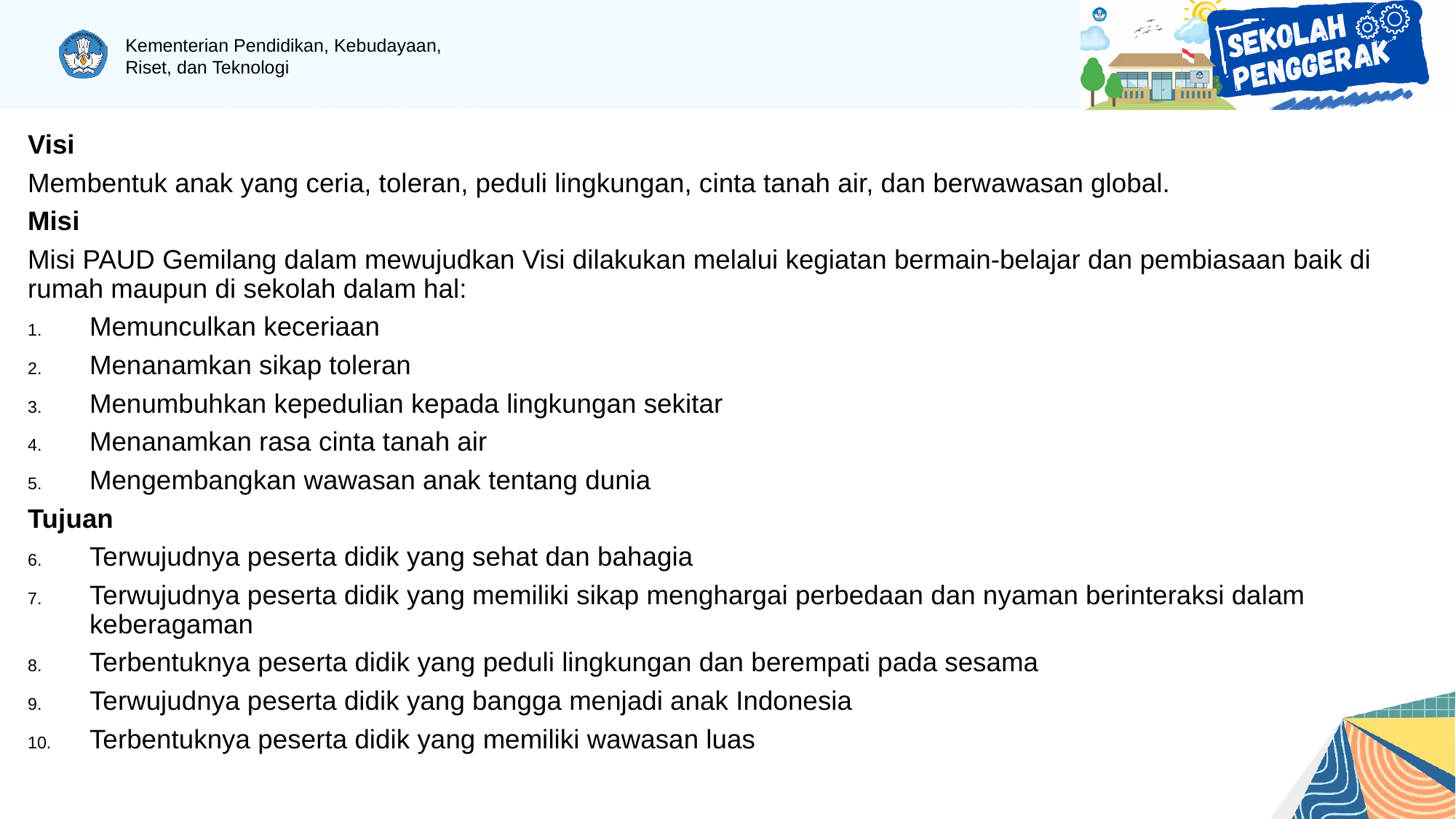

Visi
Membentuk anak yang ceria, toleran, peduli lingkungan, cinta tanah air, dan berwawasan global.
Misi
Misi PAUD Gemilang dalam mewujudkan Visi dilakukan melalui kegiatan bermain-belajar dan pembiasaan baik di rumah maupun di sekolah dalam hal:
Memunculkan keceriaan
Menanamkan sikap toleran
Menumbuhkan kepedulian kepada lingkungan sekitar
Menanamkan rasa cinta tanah air
Mengembangkan wawasan anak tentang dunia
Tujuan
Terwujudnya peserta didik yang sehat dan bahagia
Terwujudnya peserta didik yang memiliki sikap menghargai perbedaan dan nyaman berinteraksi dalam keberagaman
Terbentuknya peserta didik yang peduli lingkungan dan berempati pada sesama
Terwujudnya peserta didik yang bangga menjadi anak Indonesia
Terbentuknya peserta didik yang memiliki wawasan luas